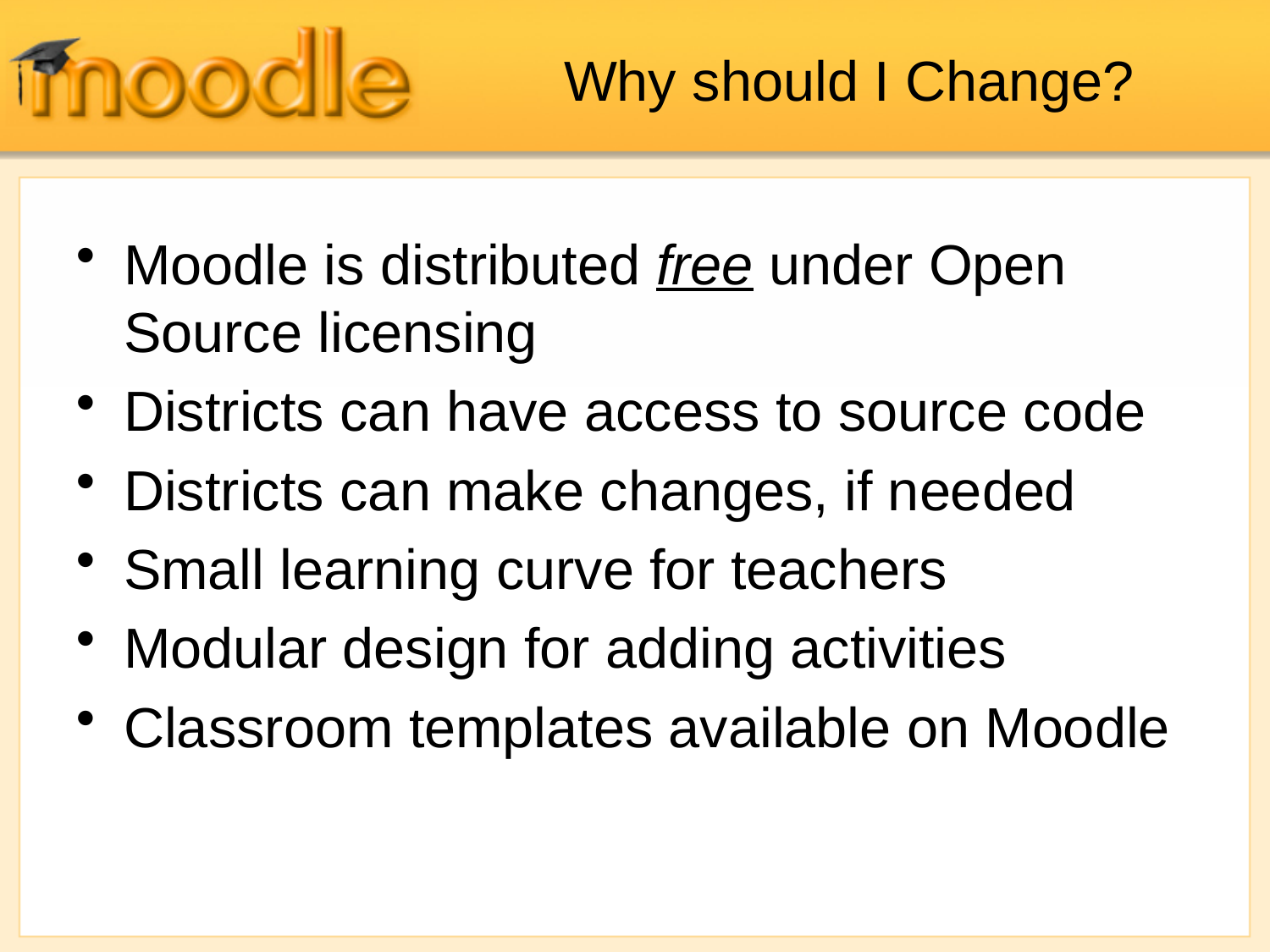

# Why should I Change?
Moodle is distributed free under Open Source licensing
Districts can have access to source code
Districts can make changes, if needed
Small learning curve for teachers
Modular design for adding activities
Classroom templates available on Moodle